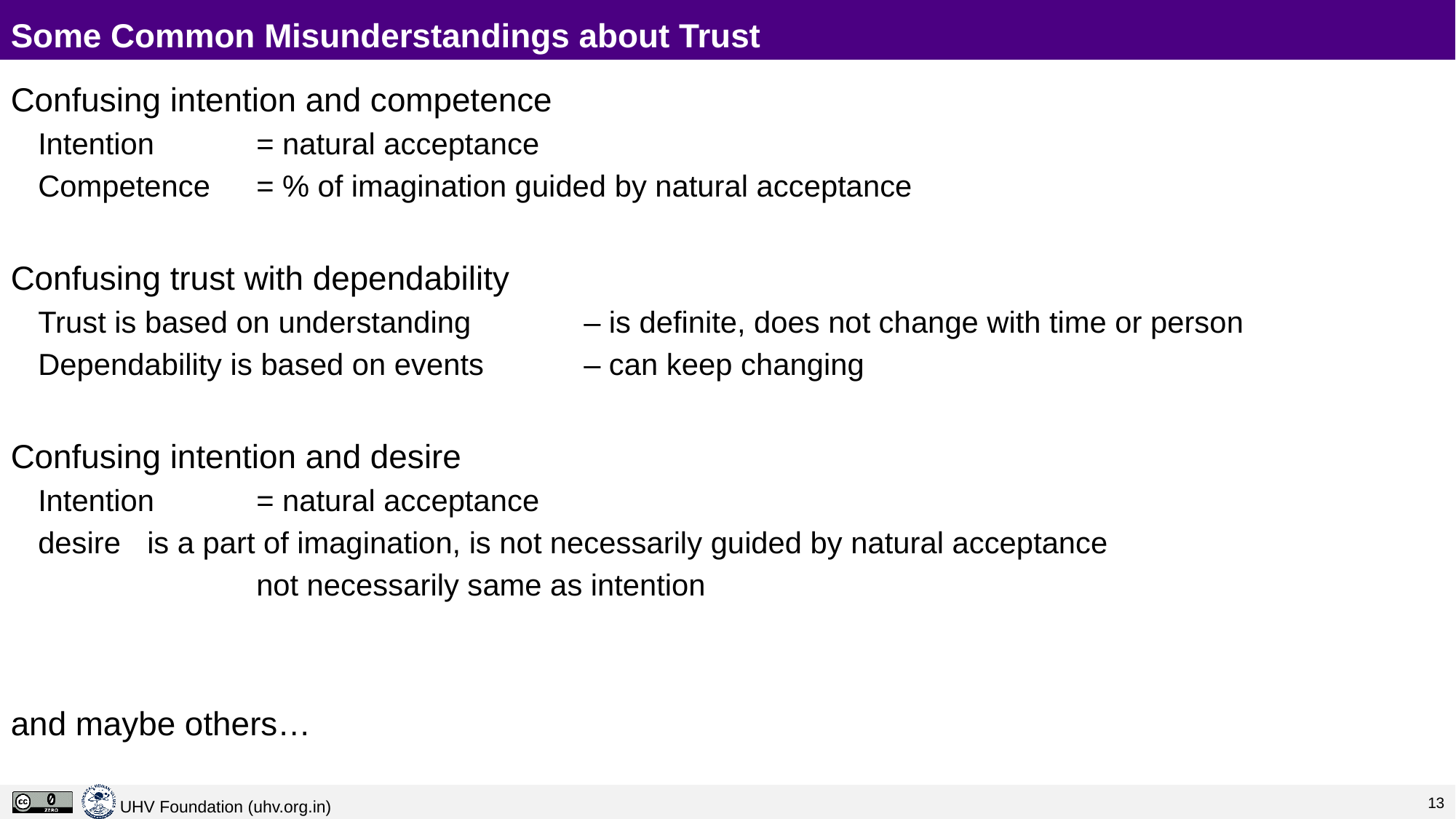

# Some Common Misunderstandings about Trust
Confusing intention and competence
Intention 	= natural acceptance
Competence 	= % of imagination guided by natural acceptance

Confusing trust with dependability
Trust is based on understanding 	– is definite, does not change with time or person
Dependability is based on events 	– can keep changing

Confusing intention and desire
Intention 	= natural acceptance
desire 	is a part of imagination, is not necessarily guided by natural acceptance
		not necessarily same as intention

and maybe others…